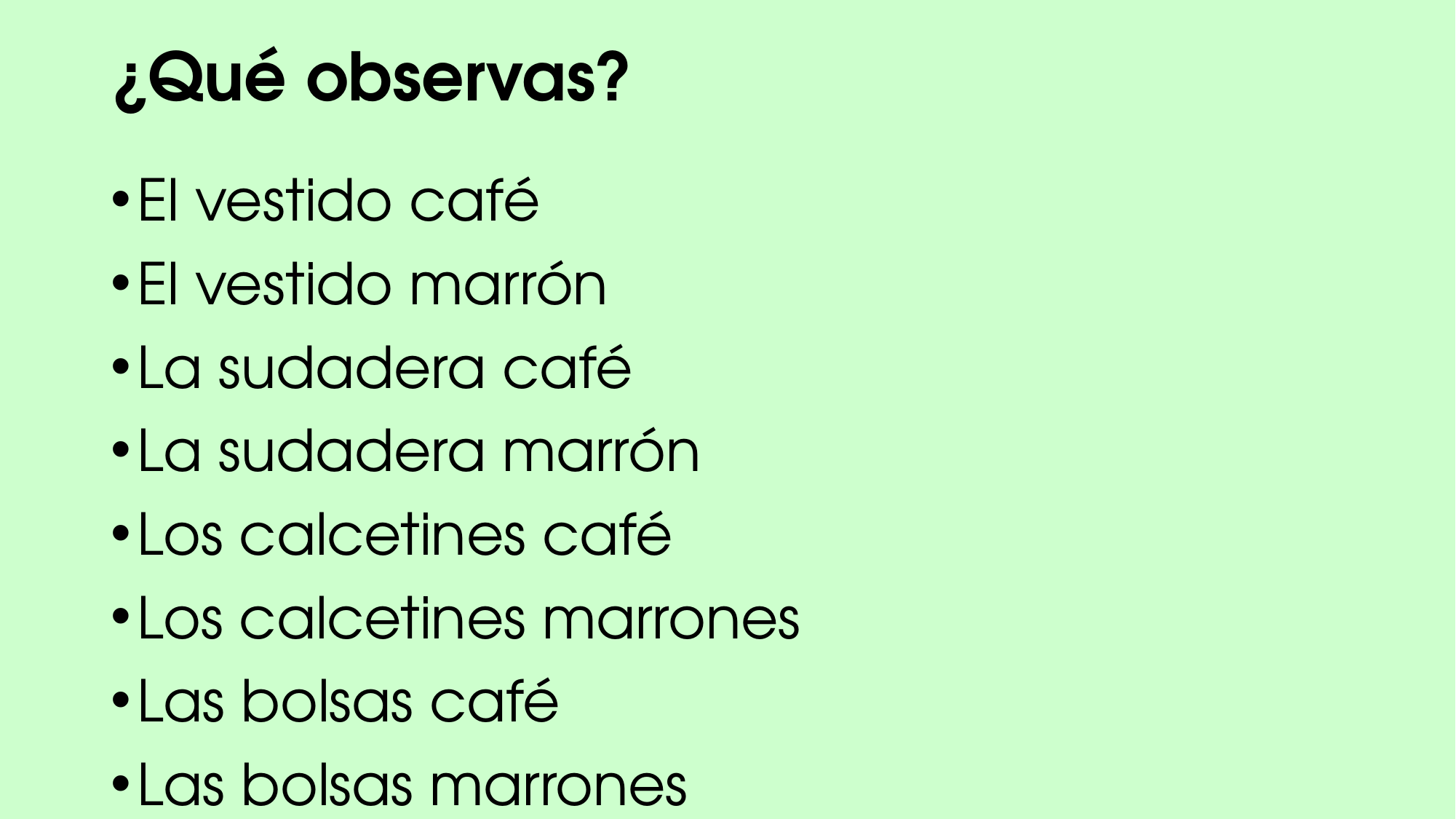

# ¿Qué observas?
El vestido café
El vestido marrón
La sudadera café
La sudadera marrón
Los calcetines café
Los calcetines marrones
Las bolsas café
Las bolsas marrones